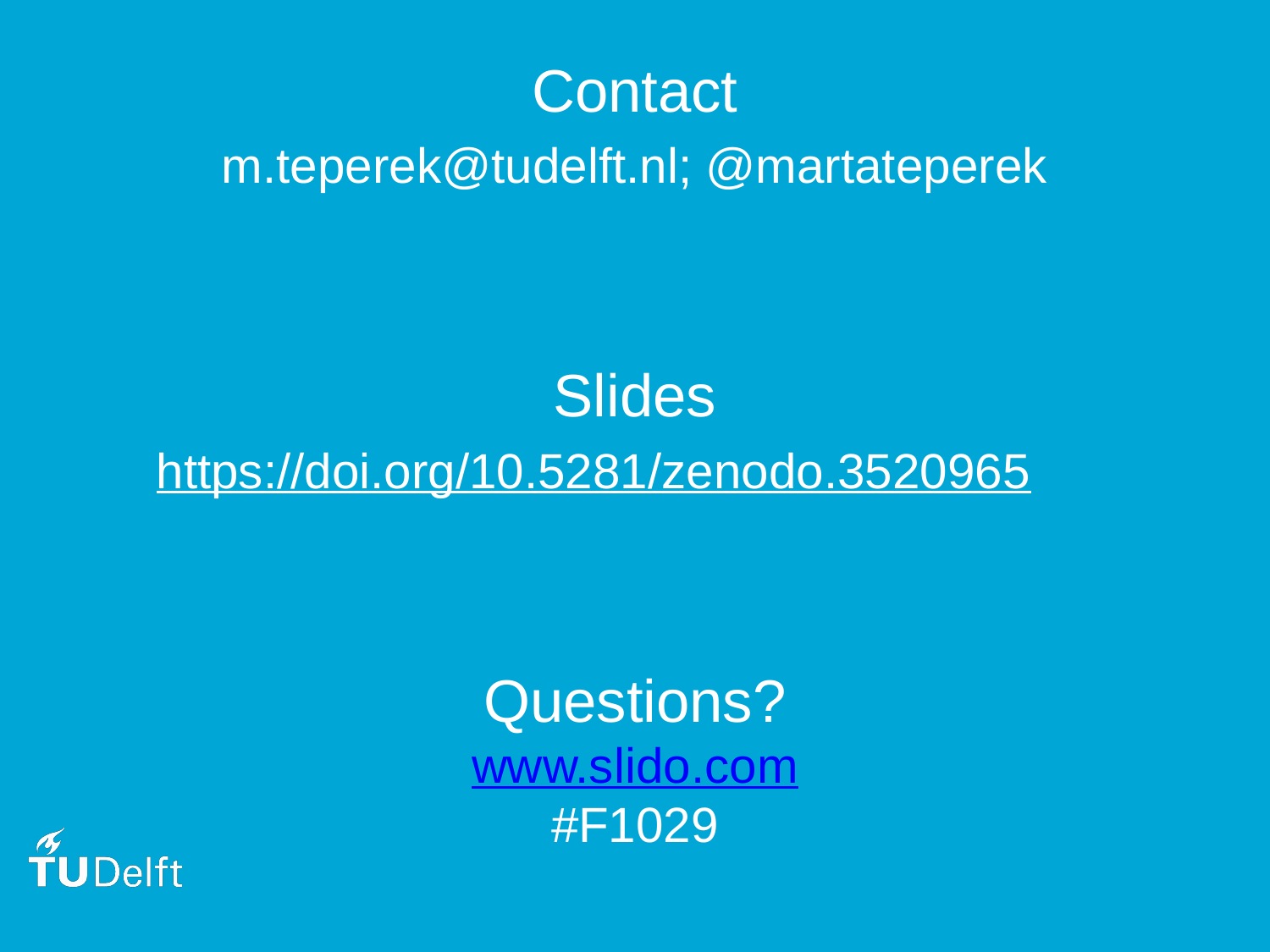

Contact
m.teperek@tudelft.nl; @martateperek
Slides
https://doi.org/10.5281/zenodo.3520965
Questions?
www.slido.com
#F1029